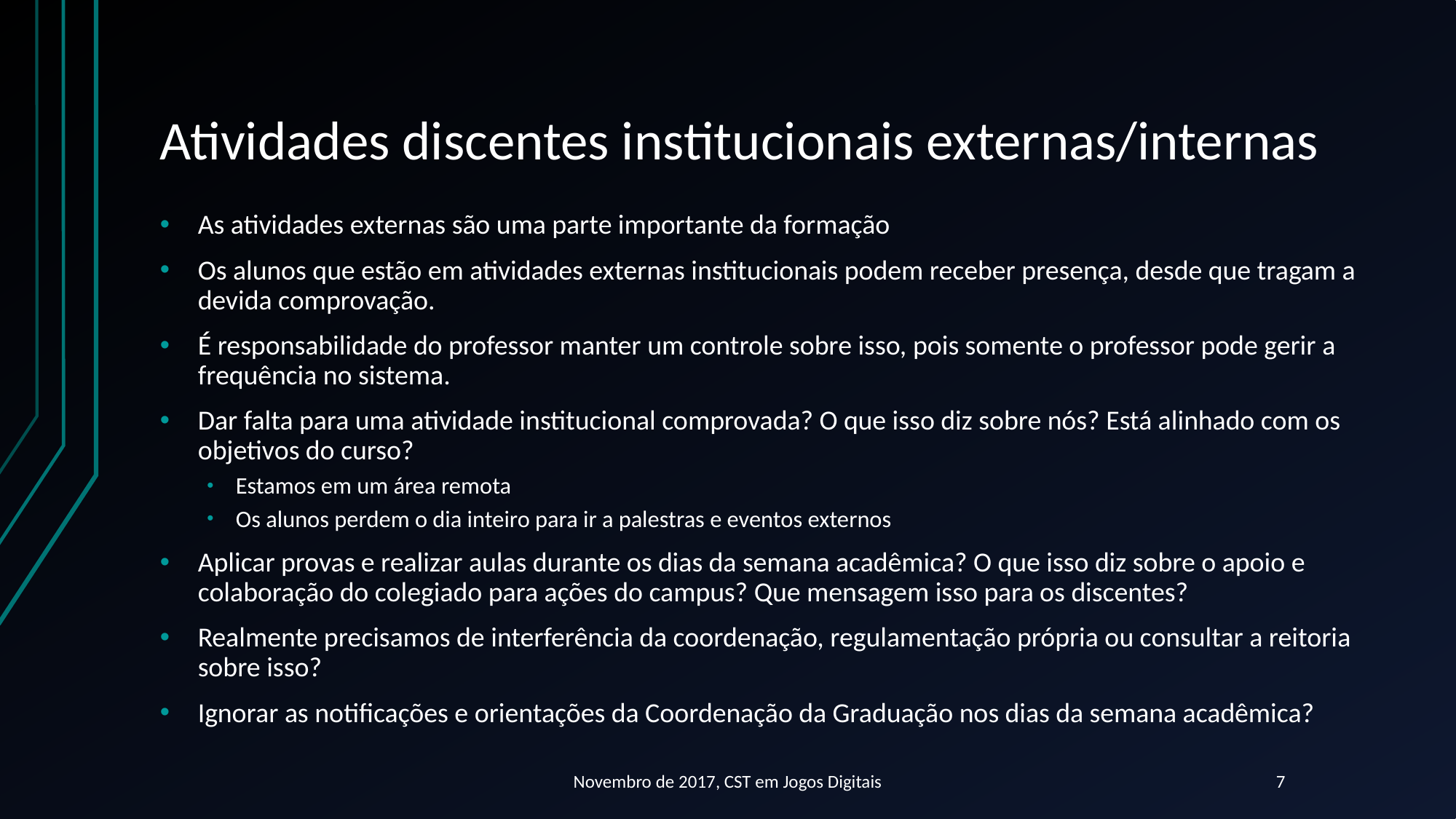

# Atividades discentes institucionais externas/internas
As atividades externas são uma parte importante da formação
Os alunos que estão em atividades externas institucionais podem receber presença, desde que tragam a devida comprovação.
É responsabilidade do professor manter um controle sobre isso, pois somente o professor pode gerir a frequência no sistema.
Dar falta para uma atividade institucional comprovada? O que isso diz sobre nós? Está alinhado com os objetivos do curso?
Estamos em um área remota
Os alunos perdem o dia inteiro para ir a palestras e eventos externos
Aplicar provas e realizar aulas durante os dias da semana acadêmica? O que isso diz sobre o apoio e colaboração do colegiado para ações do campus? Que mensagem isso para os discentes?
Realmente precisamos de interferência da coordenação, regulamentação própria ou consultar a reitoria sobre isso?
Ignorar as notificações e orientações da Coordenação da Graduação nos dias da semana acadêmica?
Novembro de 2017, CST em Jogos Digitais
7